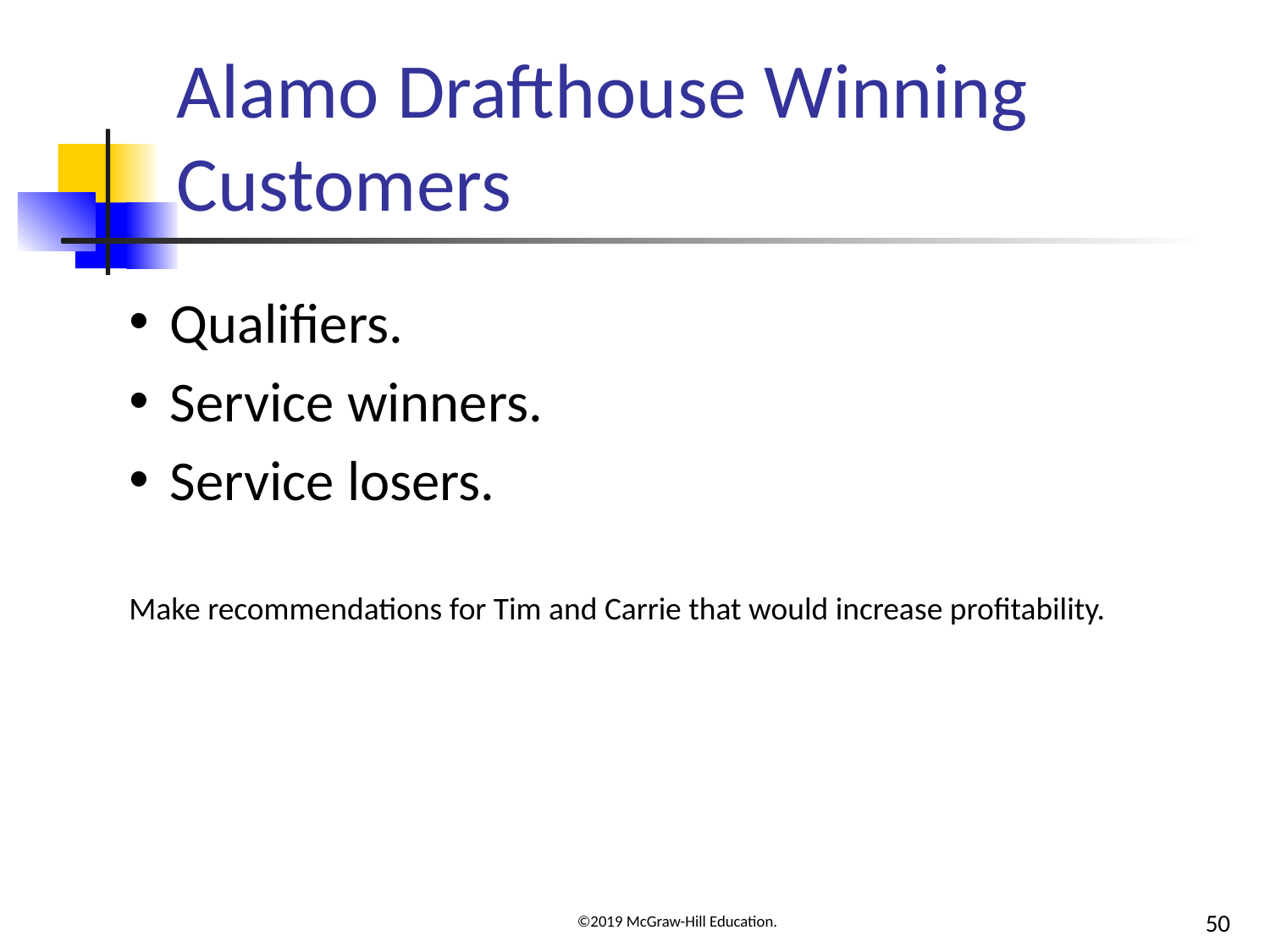

# Alamo Drafthouse Winning Customers
Qualifiers.
Service winners.
Service losers.
Make recommendations for Tim and Carrie that would increase profitability.